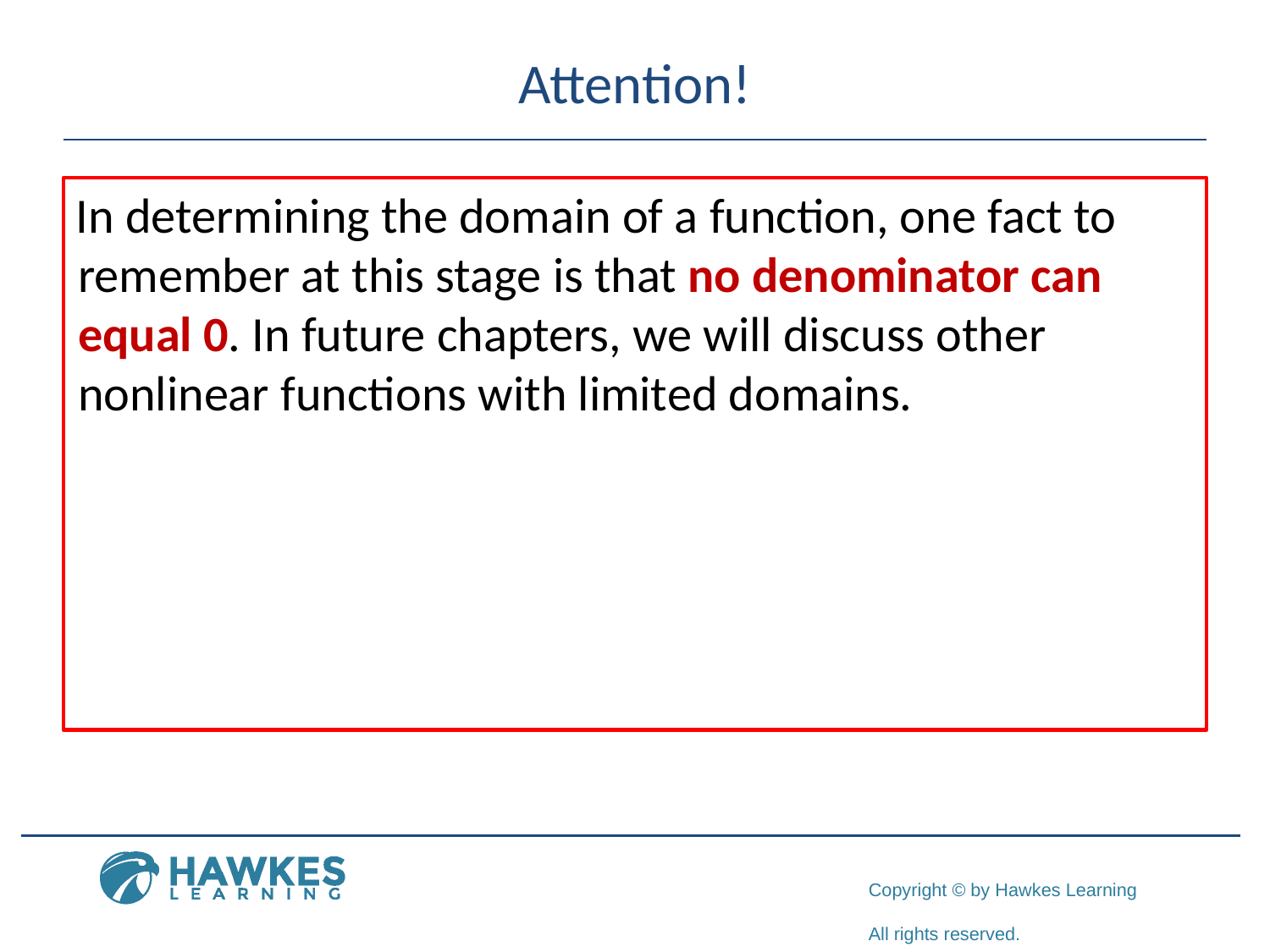

# Attention!
In determining the domain of a function, one fact to remember at this stage is that no denominator can equal 0. In future chapters, we will discuss other nonlinear functions with limited domains.